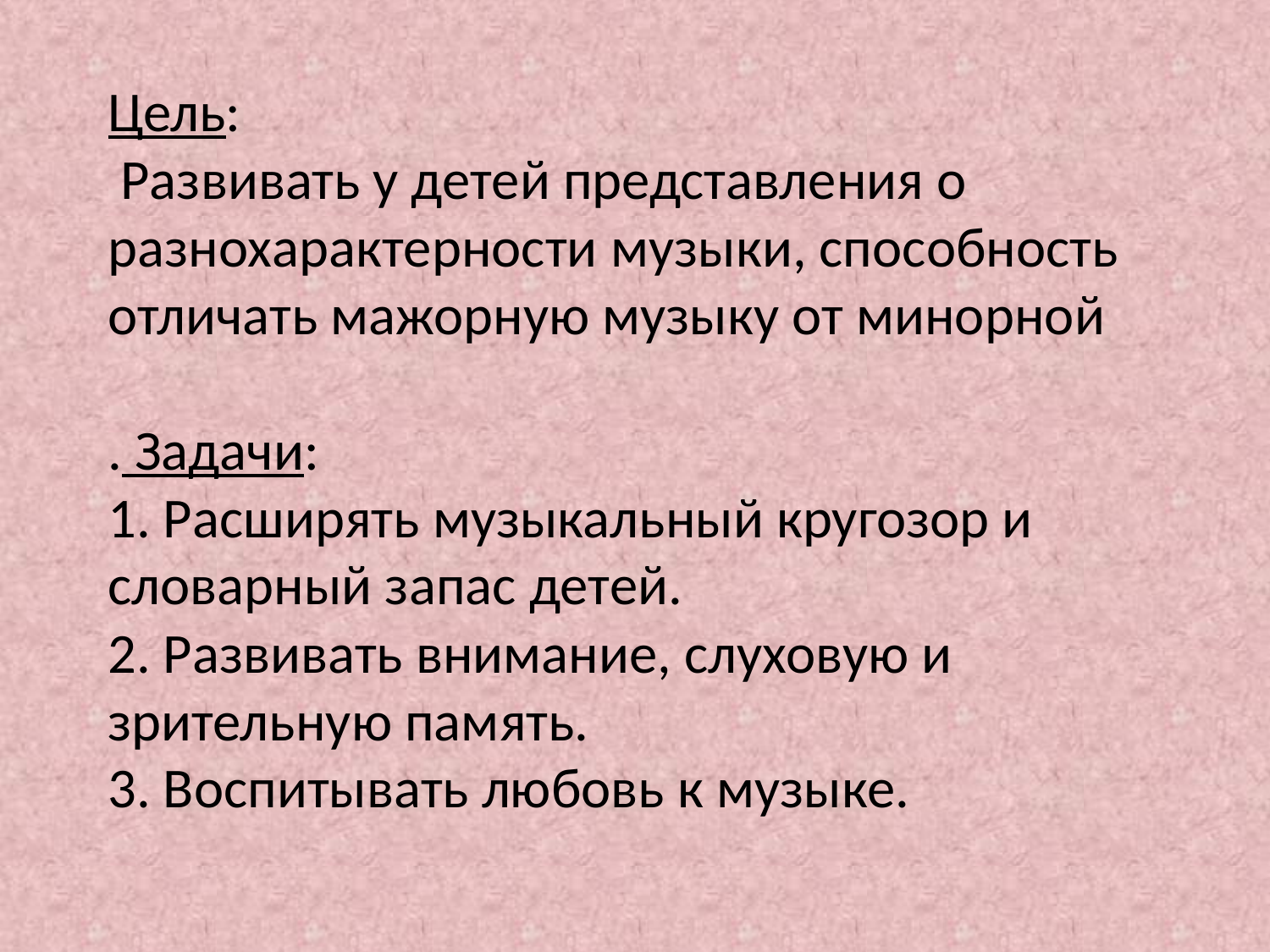

# Цель: Развивать у детей представления о разнохарактерности музыки, способность отличать мажорную музыку от минорной   . Задачи: 1. Расширять музыкальный кругозор и словарный запас детей. 2. Развивать внимание, слуховую и зрительную память. 3. Воспитывать любовь к музыке.